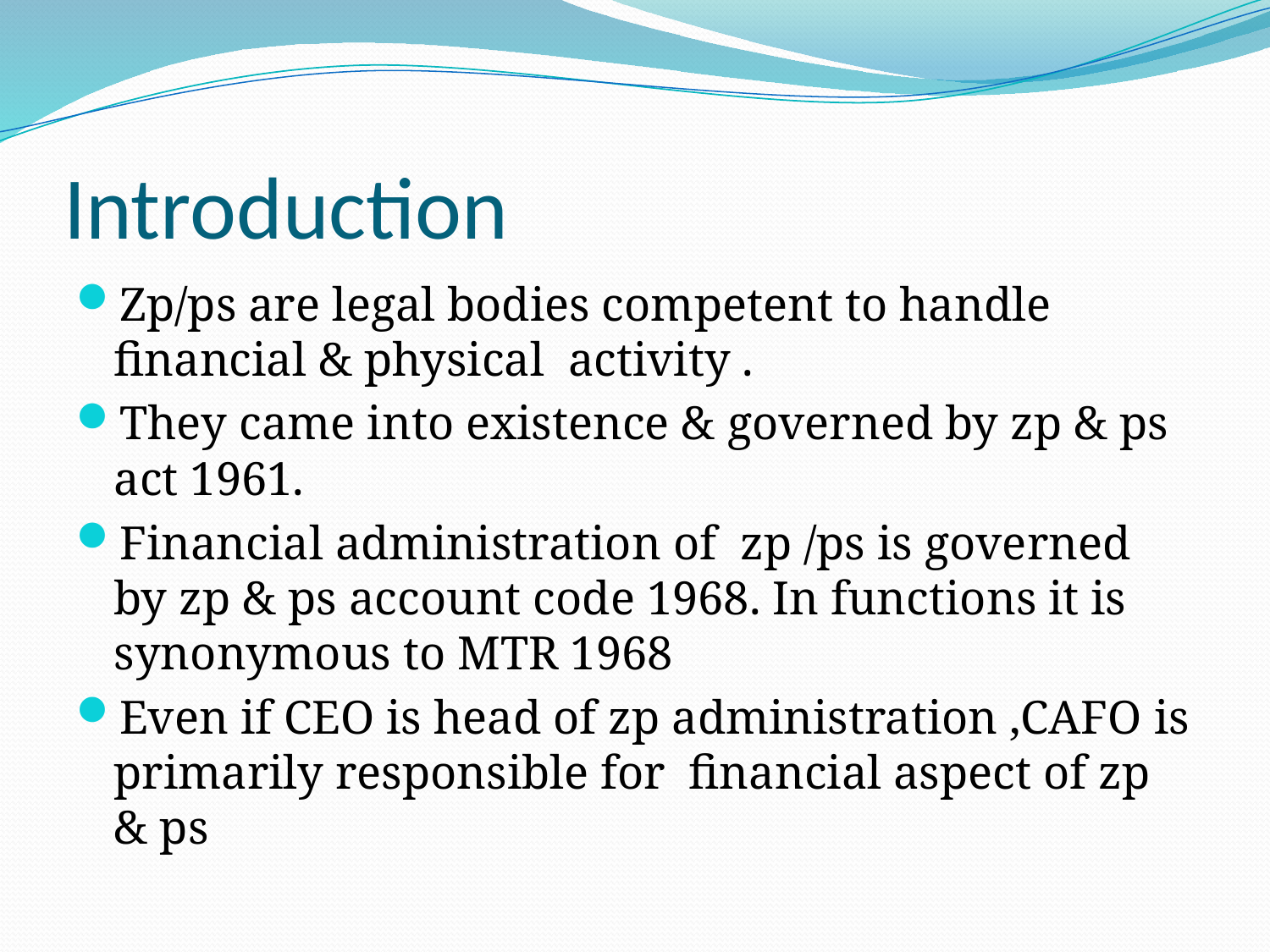

# Introduction
Zp/ps are legal bodies competent to handle  financial & physical  activity .
They came into existence & governed by zp & ps act 1961.
Financial administration of  zp /ps is governed by zp & ps account code 1968. In functions it is synonymous to MTR 1968
Even if CEO is head of zp administration ,CAFO is primarily responsible for  financial aspect of zp & ps